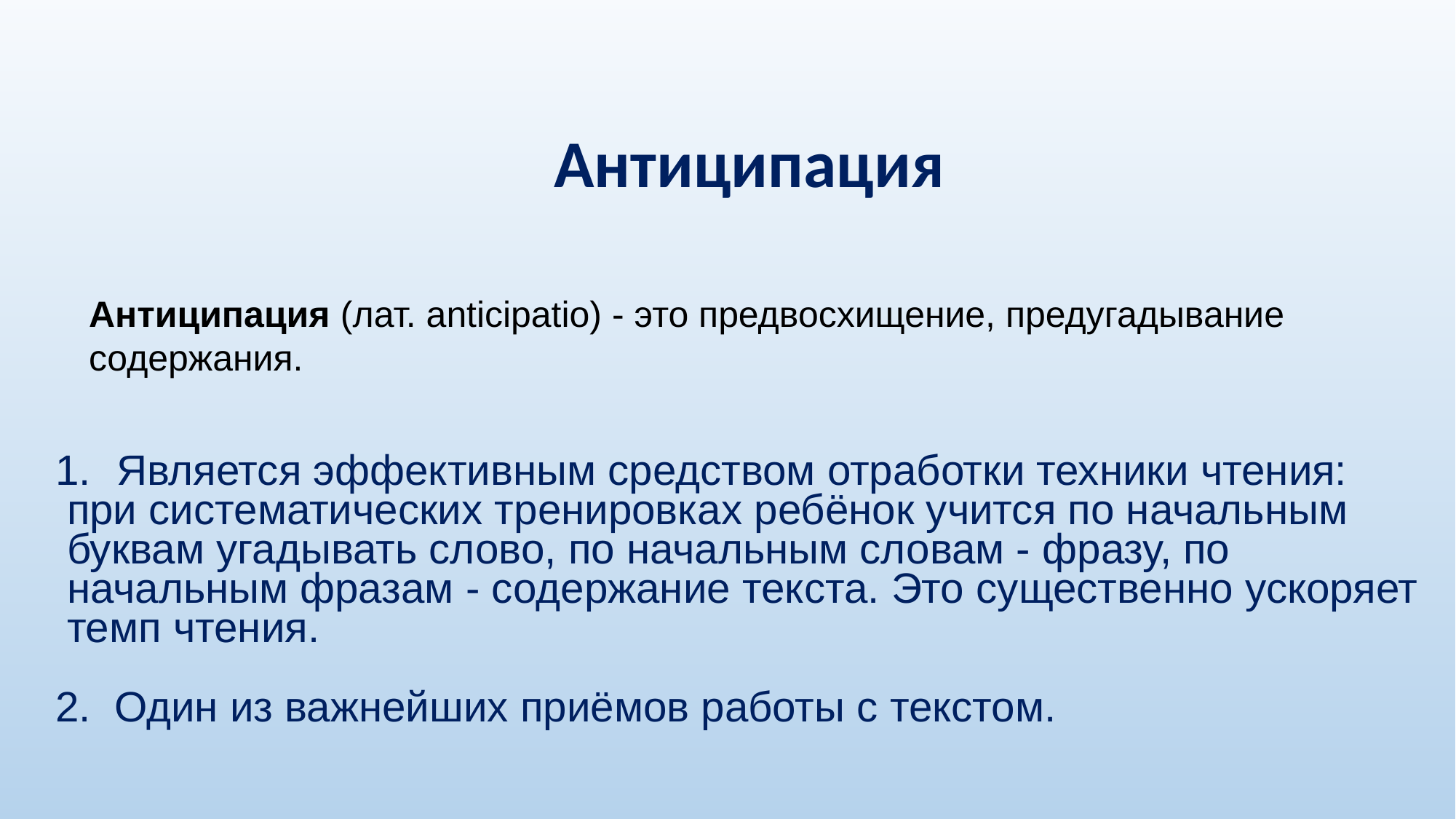

# Антиципация
Антиципация (лат. anticipatio) - это предвосхищение, предугадывание содержания.
Является эффективным средством отработки техники чтения:
 при систематических тренировках ребёнок учится по начальным
 буквам угадывать слово, по начальным словам - фразу, по
 начальным фразам - содержание текста. Это существенно ускоряет
 темп чтения.

2.  Один из важнейших приёмов работы с текстом.